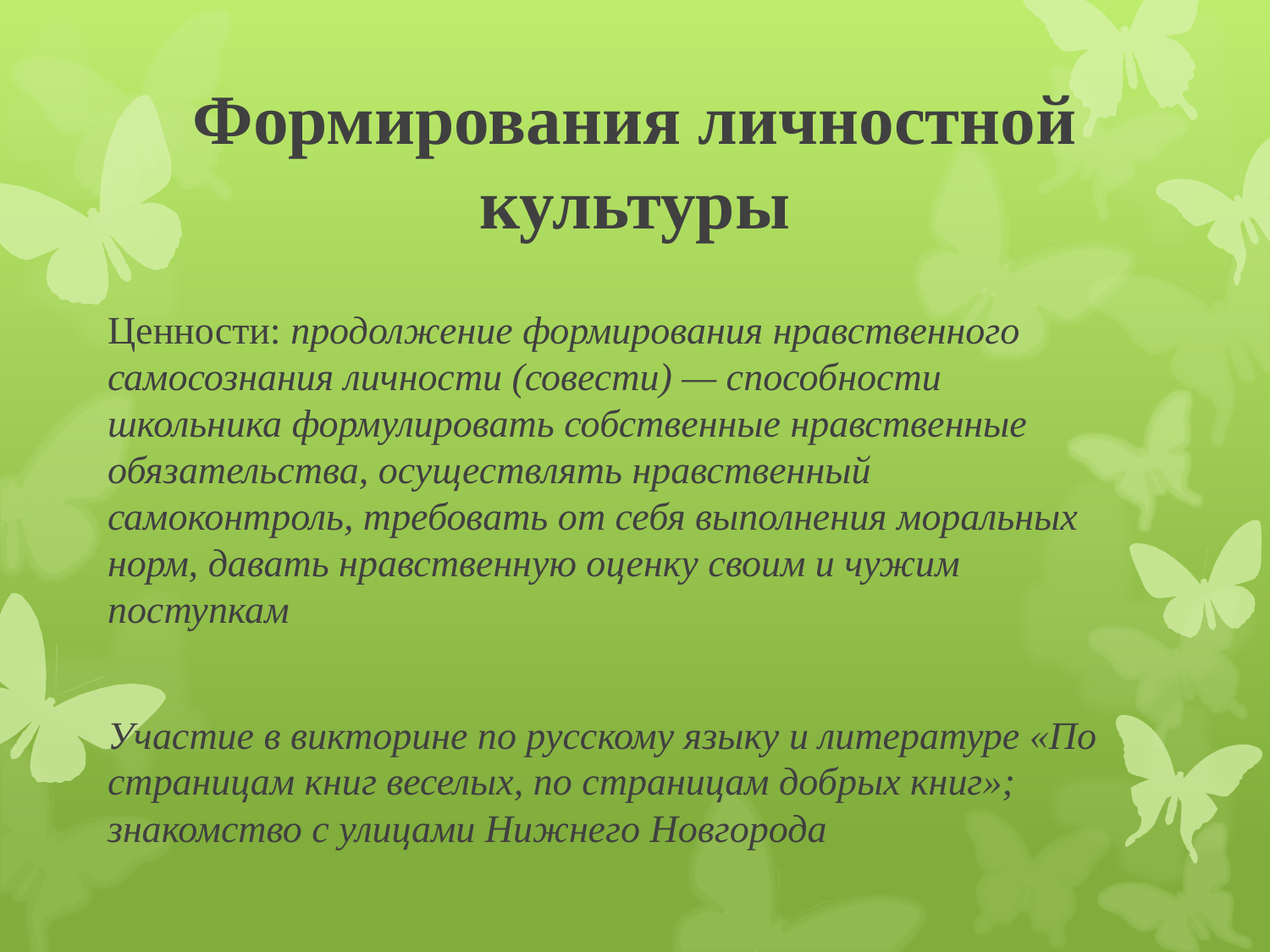

# Формирования личностной культуры
Ценности: продолжение формирования нравственного самосознания личности (совести) — способности  школьника формулировать собственные нравственные обязательства, осуществлять нравственный самоконтроль, требовать от себя выполнения моральных норм, давать нравственную оценку своим и чужим поступкам

Участие в викторине по русскому языку и литературе «По страницам книг веселых, по страницам добрых книг»; знакомство с улицами Нижнего Новгорода